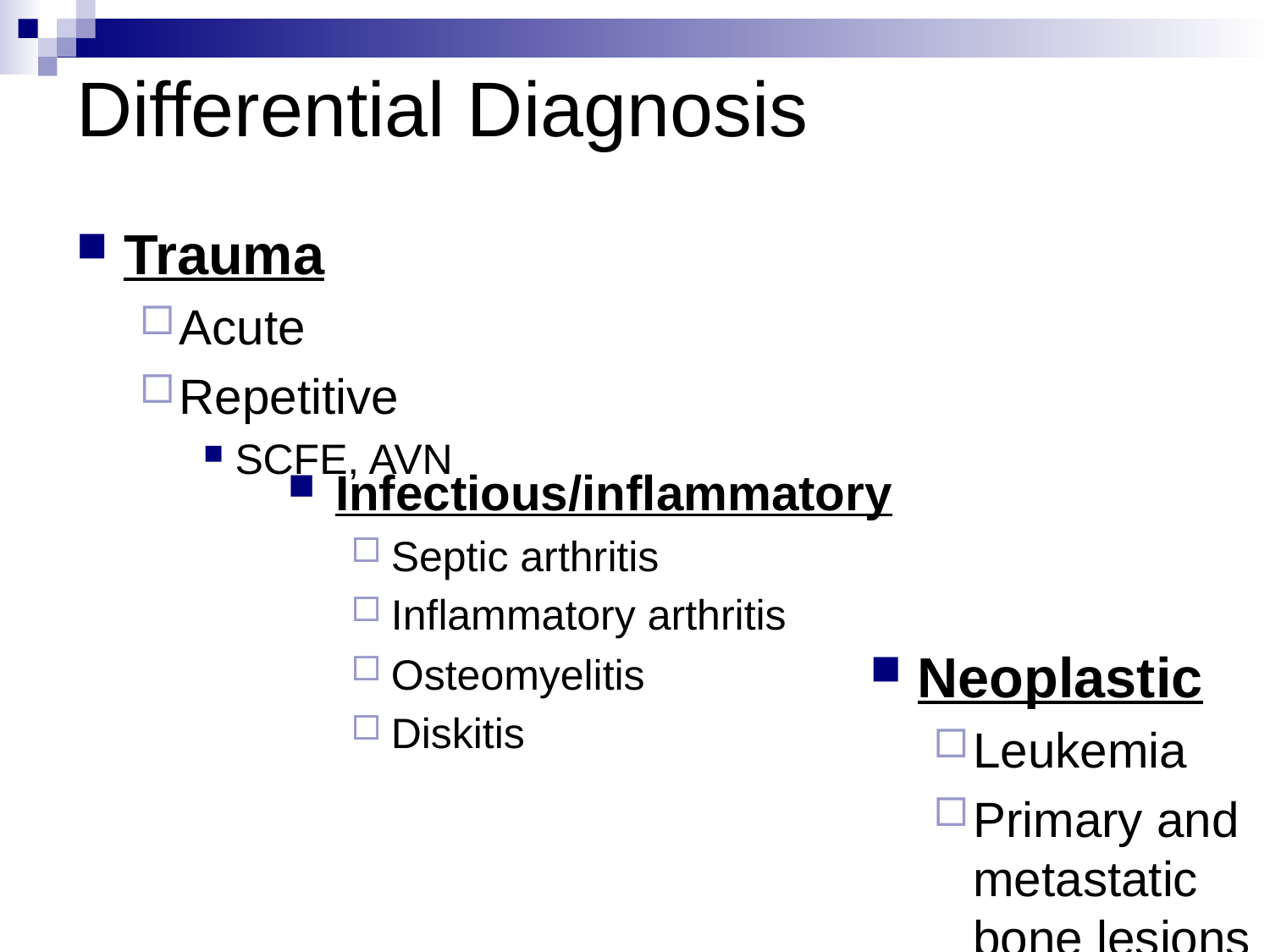

# Differential Diagnosis
Trauma
Acute
Repetitive
SCFE, AVN
Infectious/inflammatory
Septic arthritis
Inflammatory arthritis
Osteomyelitis
Diskitis
Neoplastic
Leukemia
Primary and metastatic bone lesions